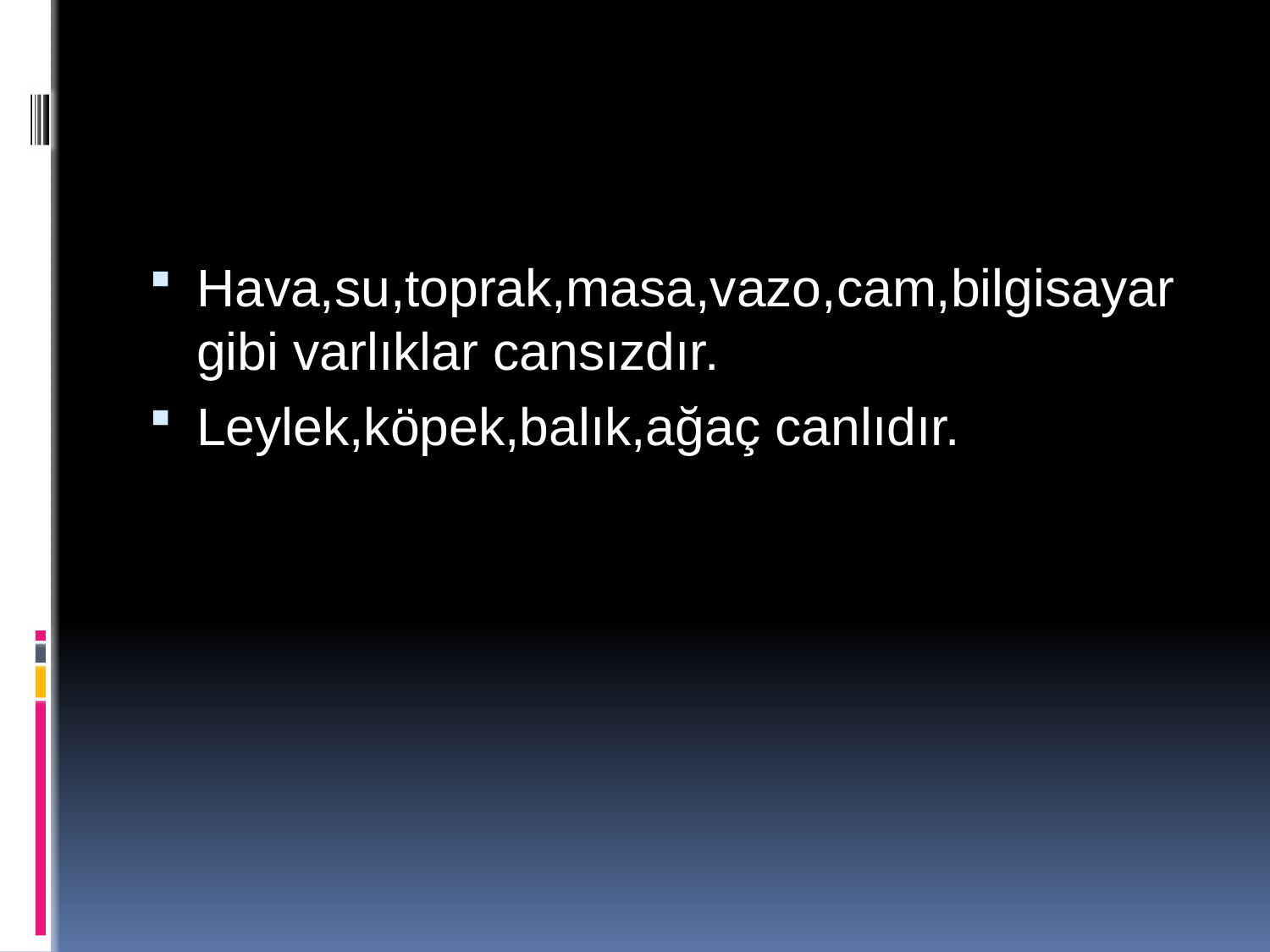

#
Hava,su,toprak,masa,vazo,cam,bilgisayar gibi varlıklar cansızdır.
Leylek,köpek,balık,ağaç canlıdır.